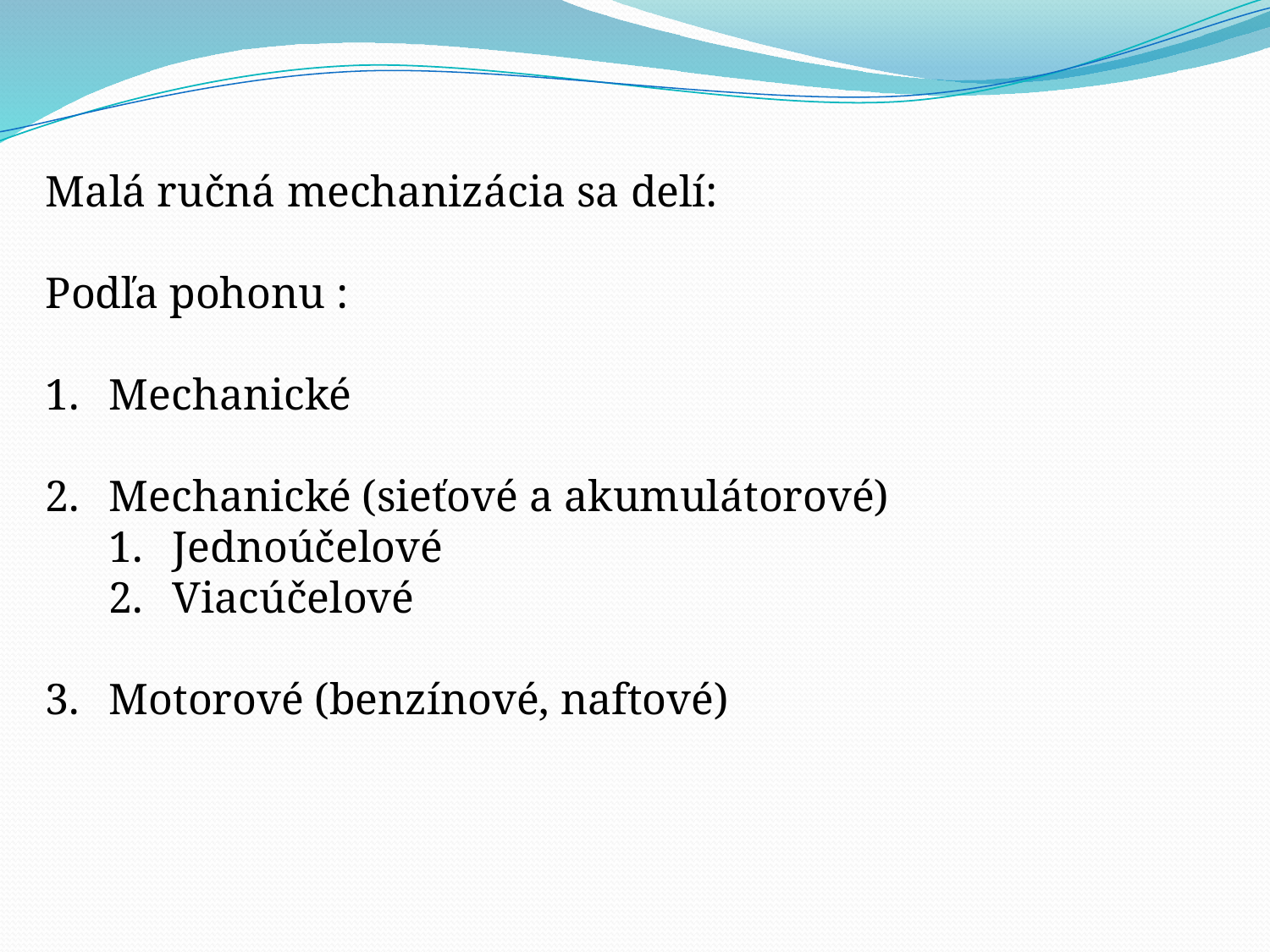

Malá ručná mechanizácia sa delí:

Podľa pohonu :

Mechanické

Mechanické (sieťové a akumulátorové)
Jednoúčelové
Viacúčelové

Motorové (benzínové, naftové)